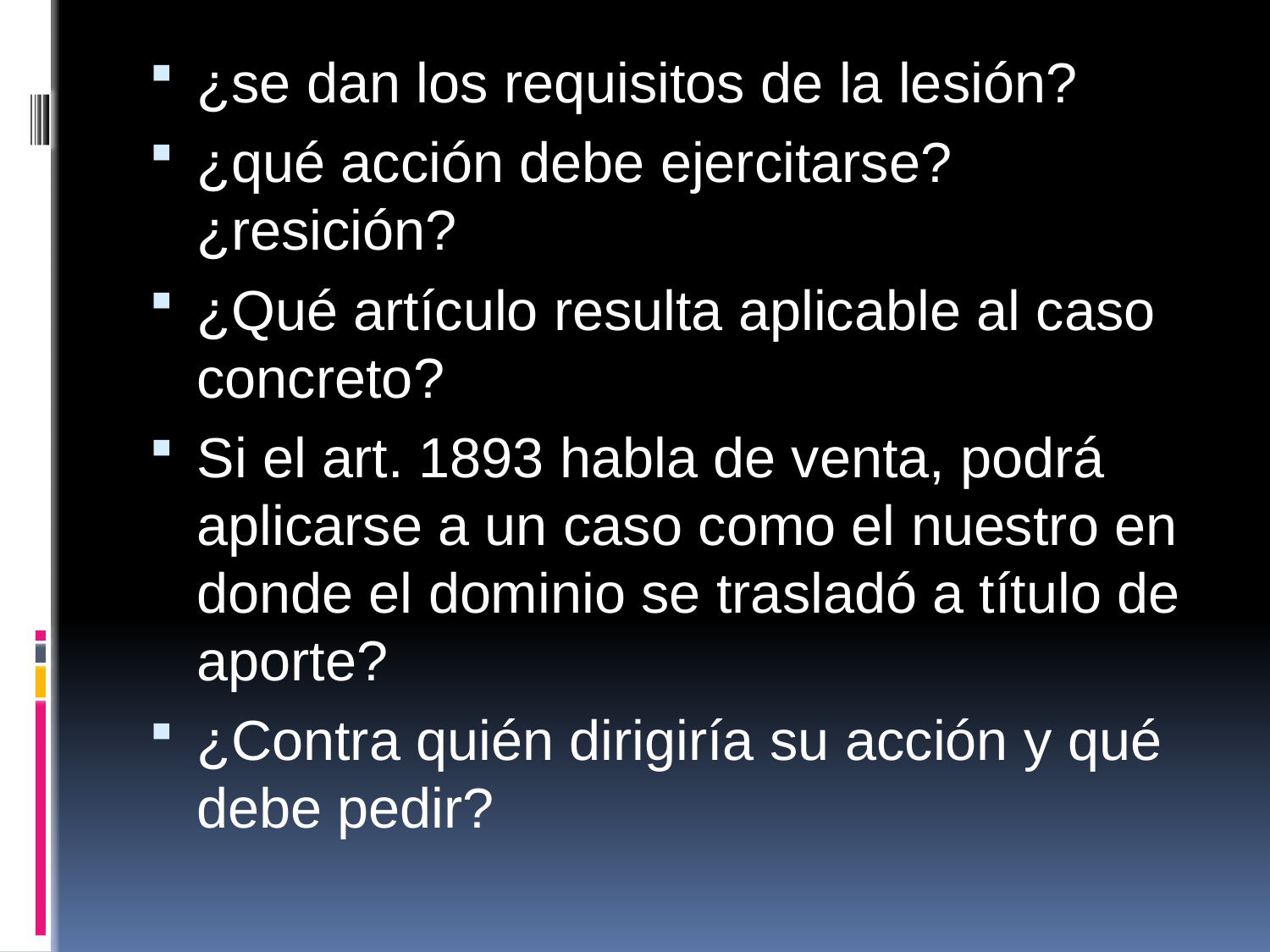

#
¿se dan los requisitos de la lesión?
¿qué acción debe ejercitarse? ¿resición?
¿Qué artículo resulta aplicable al caso concreto?
Si el art. 1893 habla de venta, podrá aplicarse a un caso como el nuestro en donde el dominio se trasladó a título de aporte?
¿Contra quién dirigiría su acción y qué debe pedir?